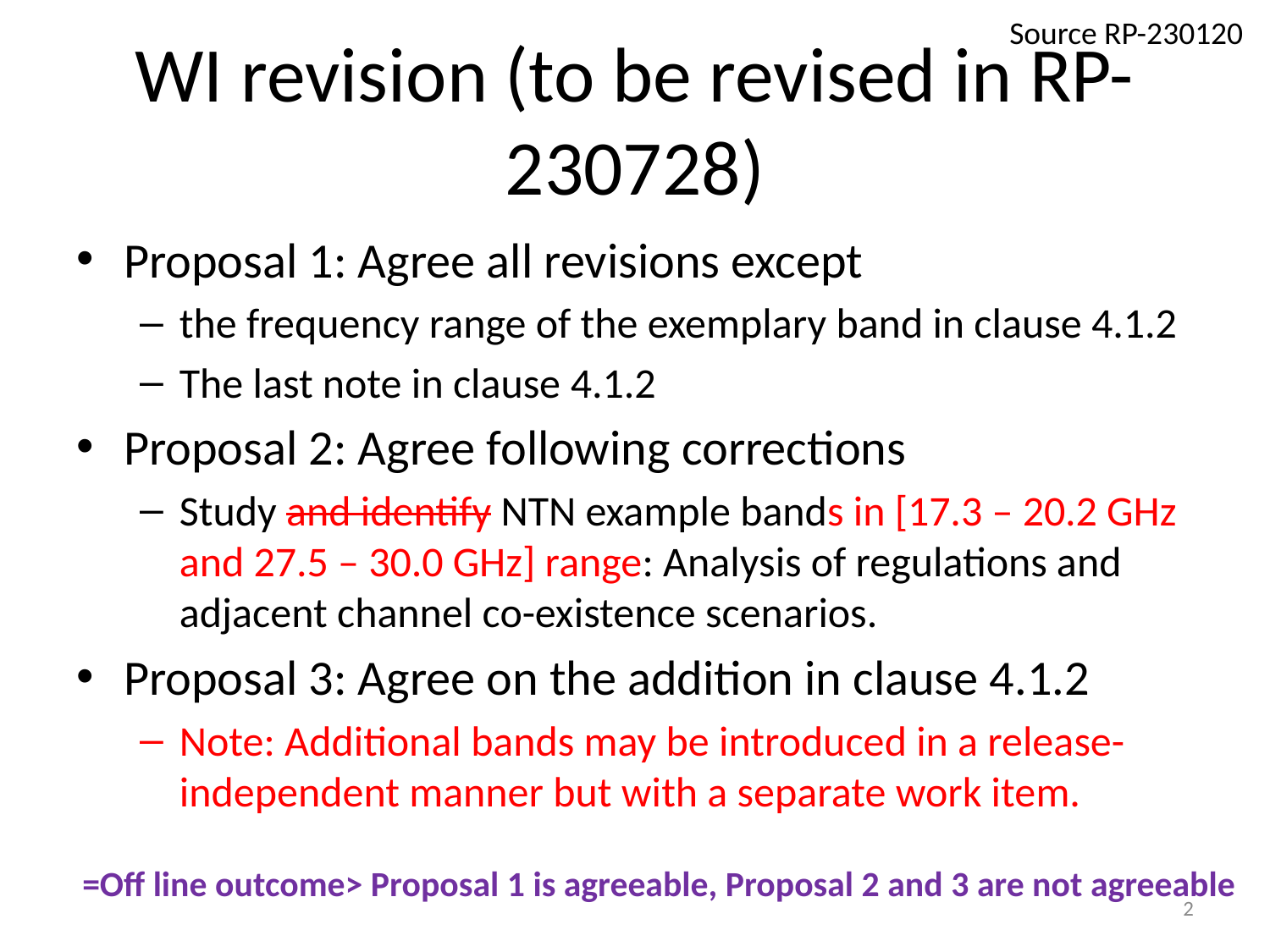

Source RP-230120
# WI revision (to be revised in RP-230728)
Proposal 1: Agree all revisions except
the frequency range of the exemplary band in clause 4.1.2
The last note in clause 4.1.2
Proposal 2: Agree following corrections
Study and identify NTN example bands in [17.3 – 20.2 GHz and 27.5 – 30.0 GHz] range: Analysis of regulations and adjacent channel co-existence scenarios.
Proposal 3: Agree on the addition in clause 4.1.2
Note: Additional bands may be introduced in a release-independent manner but with a separate work item.

=Off line outcome> Proposal 1 is agreeable, Proposal 2 and 3 are not agreeable
2